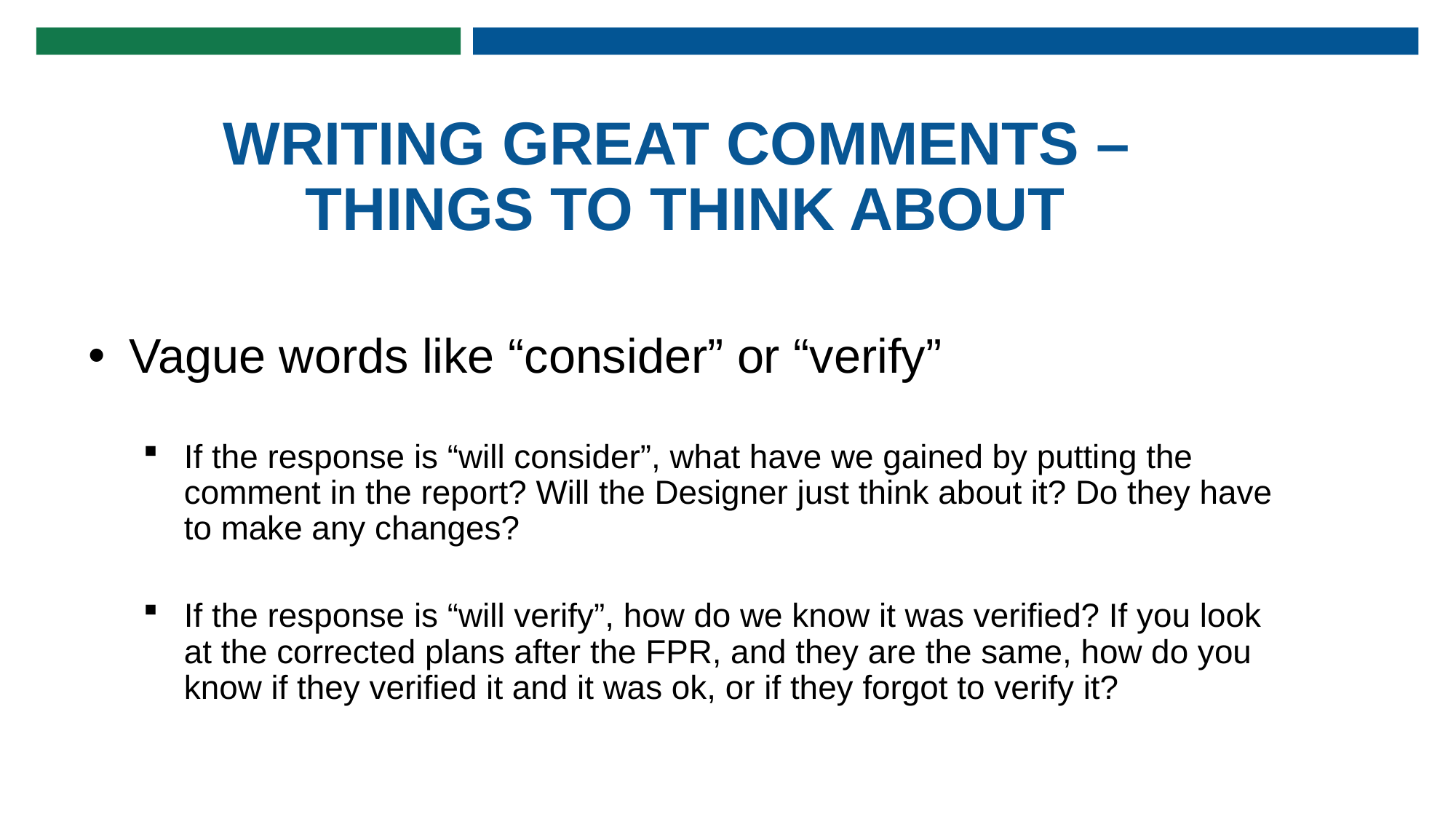

# WRITING GREAT COMMENTS – THINGS TO THINK ABOUT
Vague words like “consider” or “verify”

If the response is “will consider”, what have we gained by putting the comment in the report? Will the Designer just think about it? Do they have to make any changes?

If the response is “will verify”, how do we know it was verified? If you look at the corrected plans after the FPR, and they are the same, how do you know if they verified it and it was ok, or if they forgot to verify it?